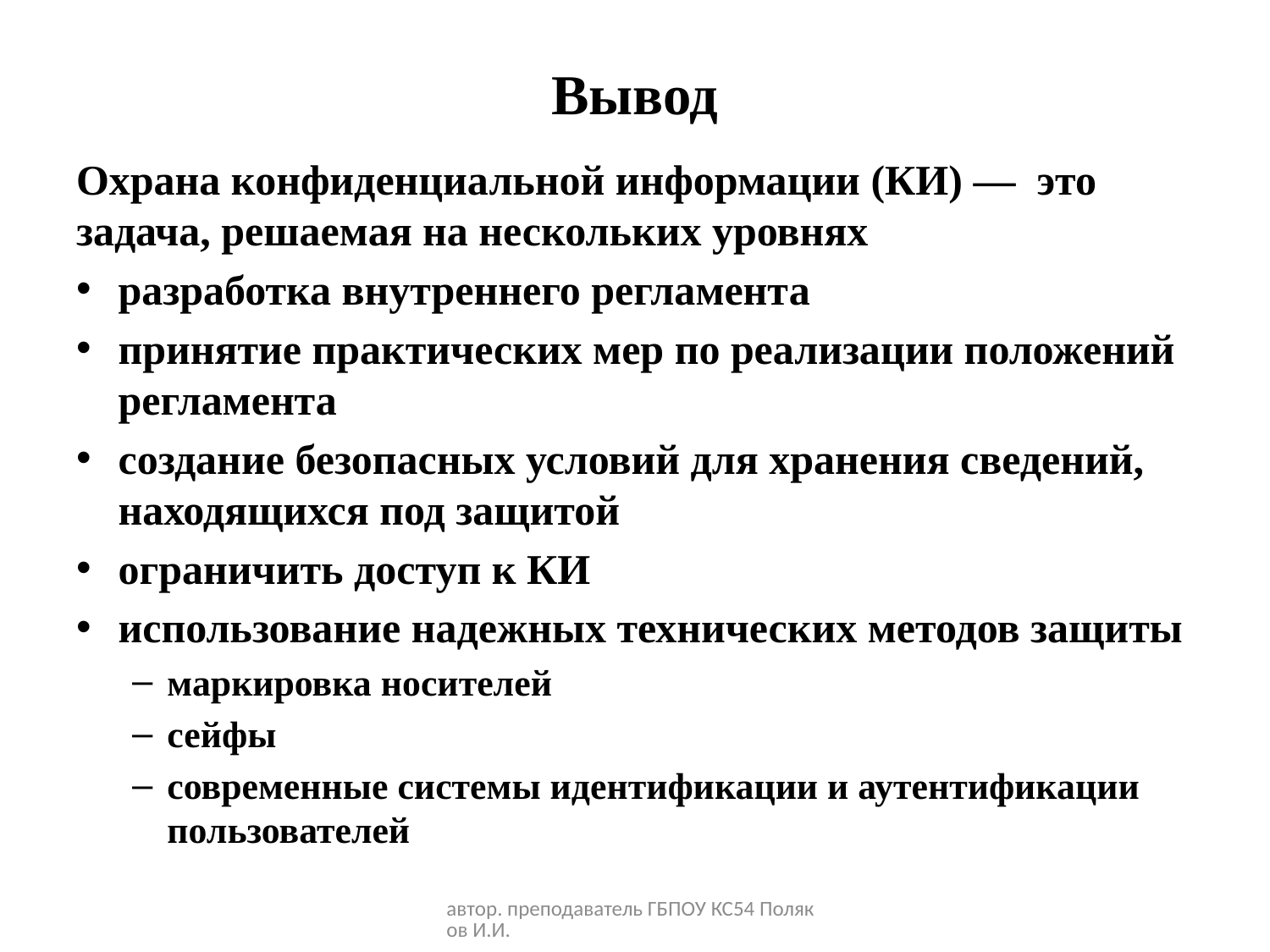

# Вывод
Охрана конфиденциальной информации (КИ) —  это задача, решаемая на нескольких уровнях
разработка внутреннего регламента
принятие практических мер по реализации положений регламента
создание безопасных условий для хранения сведений, находящихся под защитой
ограничить доступ к КИ
использование надежных технических методов защиты
маркировка носителей
сейфы
современные системы идентификации и аутентификации пользователей
автор. преподаватель ГБПОУ КС54 Поляков И.И.